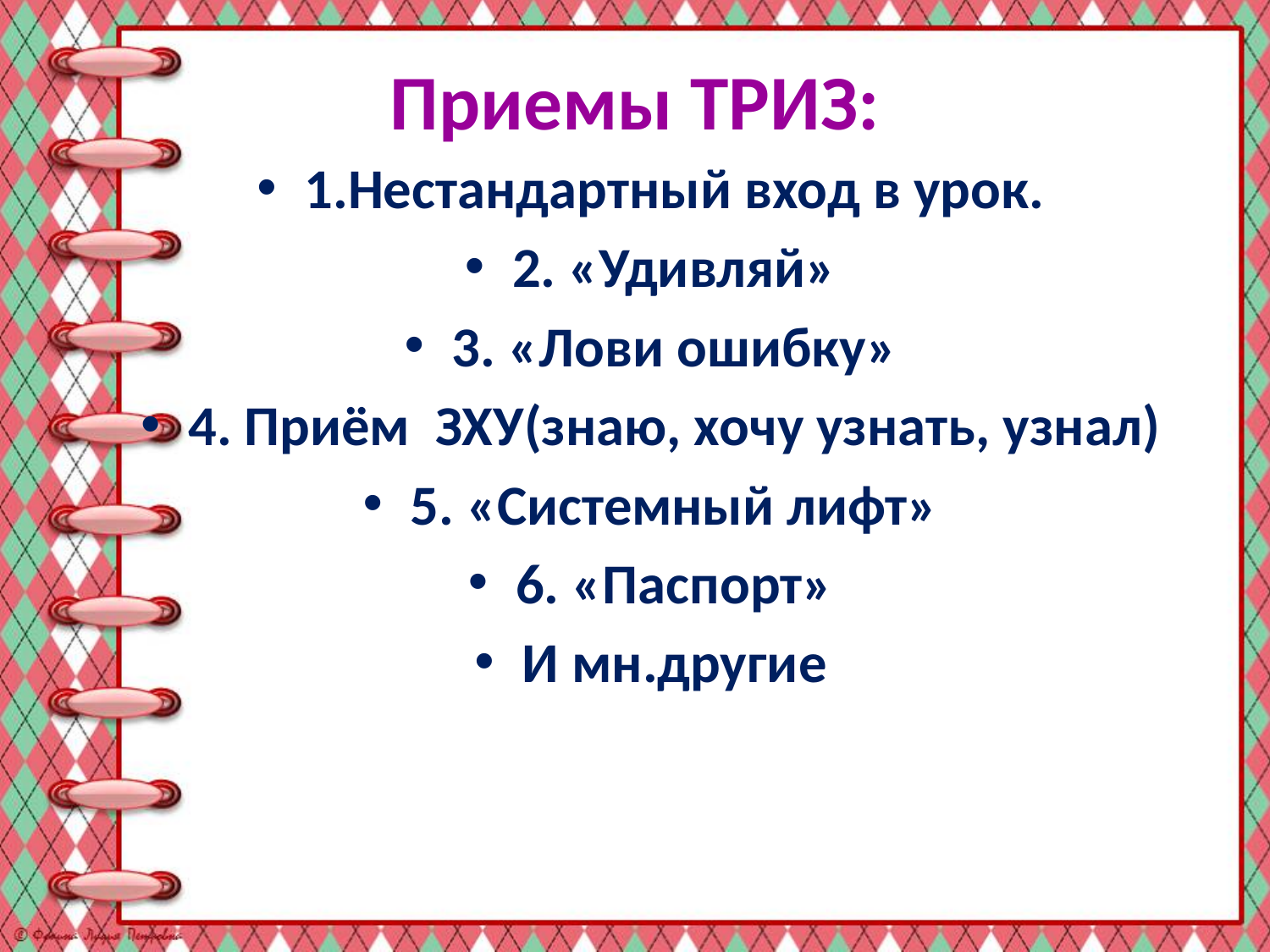

# Приемы ТРИЗ:
1.Нестандартный вход в урок.
2. «Удивляй»
3. «Лови ошибку»
4. Приём  ЗХУ(знаю, хочу узнать, узнал)
5. «Системный лифт»
6. «Паспорт»
И мн.другие